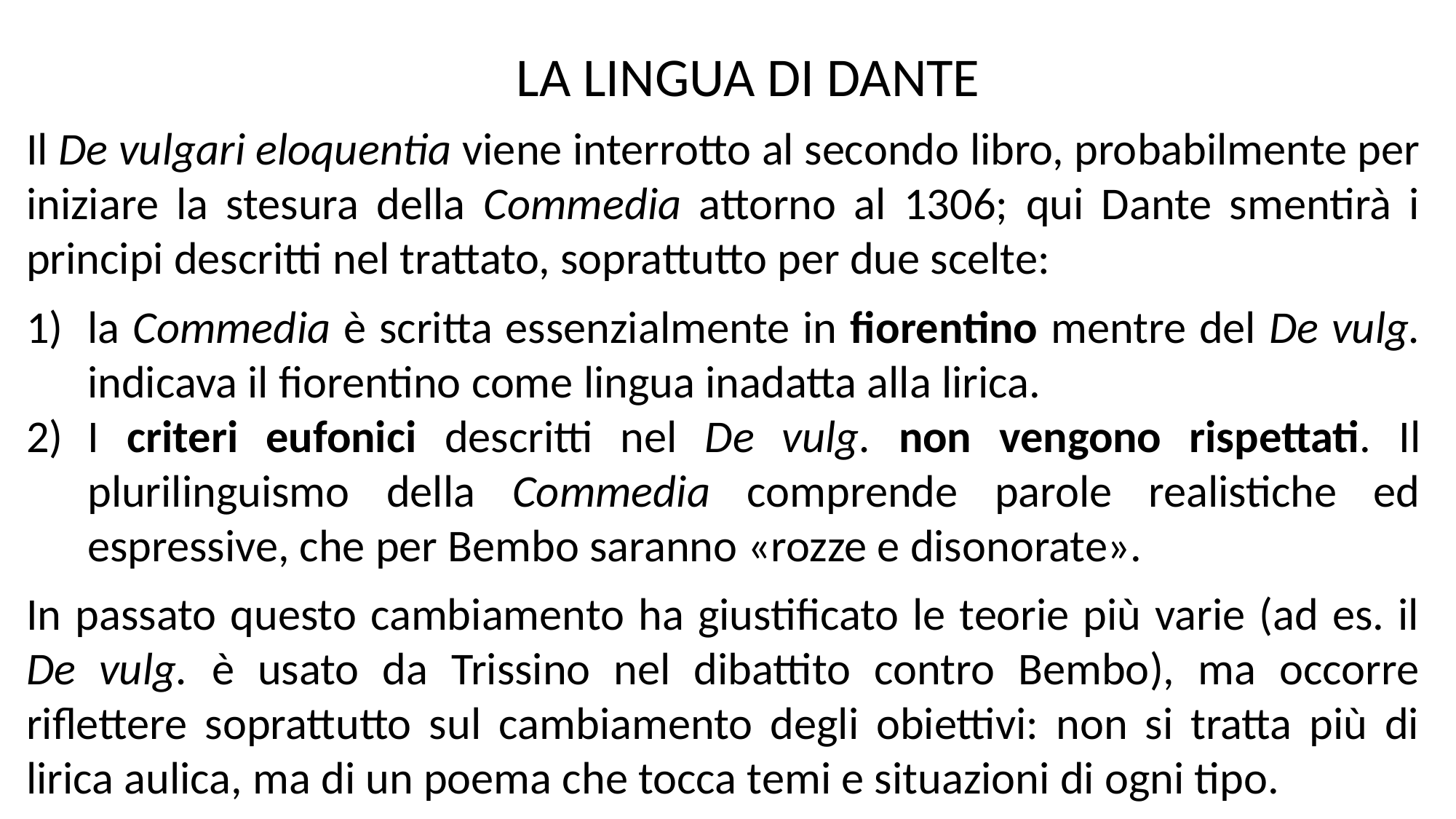

LA LINGUA DI DANTE
Il De vulgari eloquentia viene interrotto al secondo libro, probabilmente per iniziare la stesura della Commedia attorno al 1306; qui Dante smentirà i principi descritti nel trattato, soprattutto per due scelte:

la Commedia è scritta essenzialmente in fiorentino mentre del De vulg. indicava il fiorentino come lingua inadatta alla lirica.
I criteri eufonici descritti nel De vulg. non vengono rispettati. Il plurilinguismo della Commedia comprende parole realistiche ed espressive, che per Bembo saranno «rozze e disonorate».

In passato questo cambiamento ha giustificato le teorie più varie (ad es. il De vulg. è usato da Trissino nel dibattito contro Bembo), ma occorre riflettere soprattutto sul cambiamento degli obiettivi: non si tratta più di lirica aulica, ma di un poema che tocca temi e situazioni di ogni tipo.